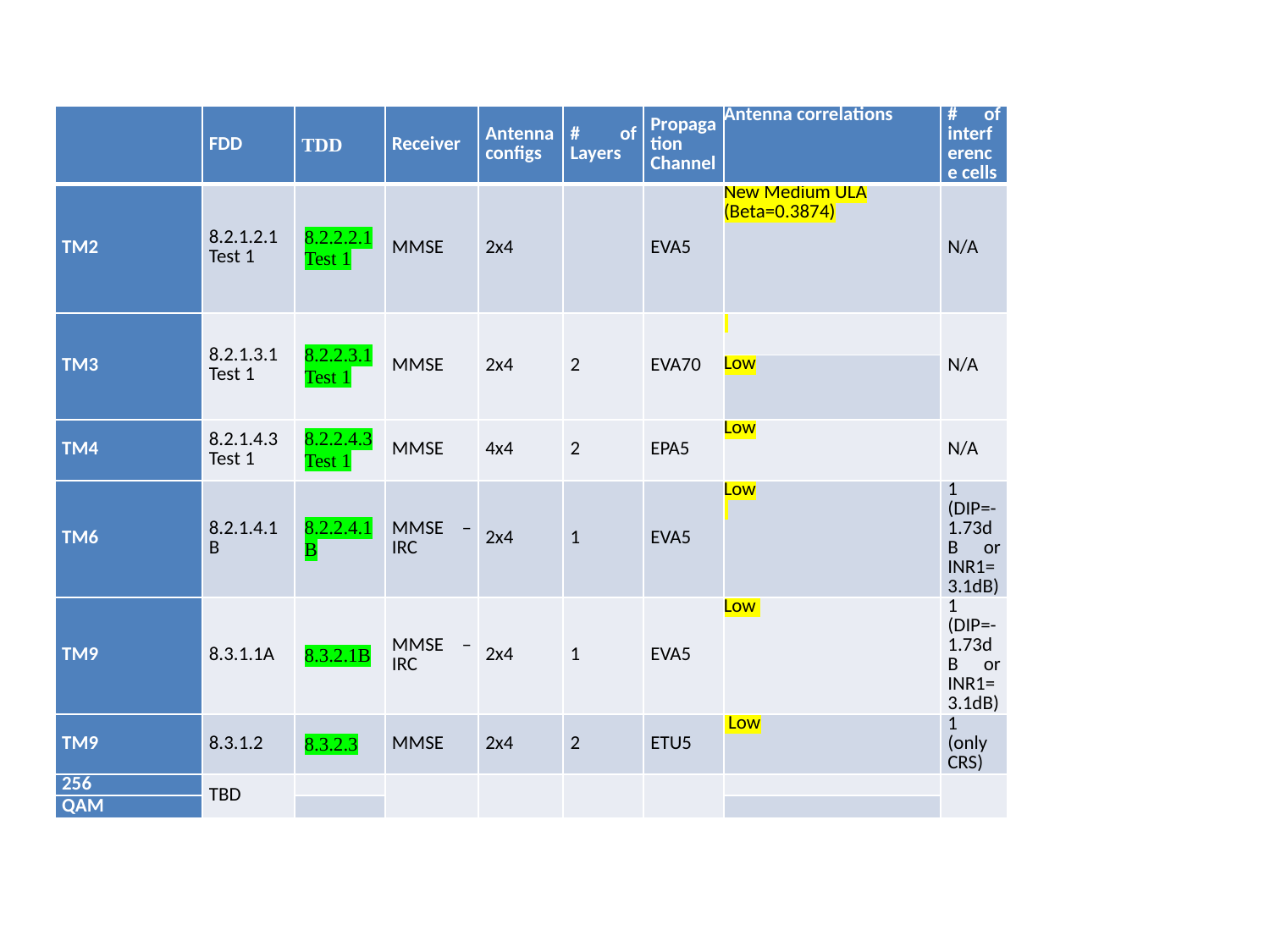

|  | FDD | TDD | Receiver | Antenna configs | # of Layers | Propagation Channel | Antenna correlations | # of interference cells |
| --- | --- | --- | --- | --- | --- | --- | --- | --- |
| TM2 | 8.2.1.2.1  Test 1 | 8.2.2.2.1 Test 1 | MMSE | 2x4 |  | EVA5 | New Medium ULA (Beta=0.3874) | N/A |
| TM3 | 8.2.1.3.1 Test 1 | 8.2.2.3.1 Test 1 | MMSE | 2x4 | 2 | EVA70 |  | N/A |
|  |  |  |  |  |  |  | Low |  |
| TM4 | 8.2.1.4.3 Test 1 | 8.2.2.4.3 Test 1 | MMSE | 4x4 | 2 | EPA5 | Low | N/A |
| TM6 | 8.2.1.4.1B | 8.2.2.4.1B | MMSE –IRC | 2x4 | 1 | EVA5 | Low | 1 (DIP=-1.73dB or INR1=3.1dB) |
| TM9 | 8.3.1.1A | 8.3.2.1B | MMSE –IRC | 2x4 | 1 | EVA5 | Low | 1 (DIP=-1.73dB or INR1=3.1dB) |
| TM9 | 8.3.1.2 | 8.3.2.3 | MMSE | 2x4 | 2 | ETU5 | Low | 1 (only CRS) |
| 256 | TBD |  |  |  |  |  |  |  |
| QAM |  |  |  |  |  |  |  |  |